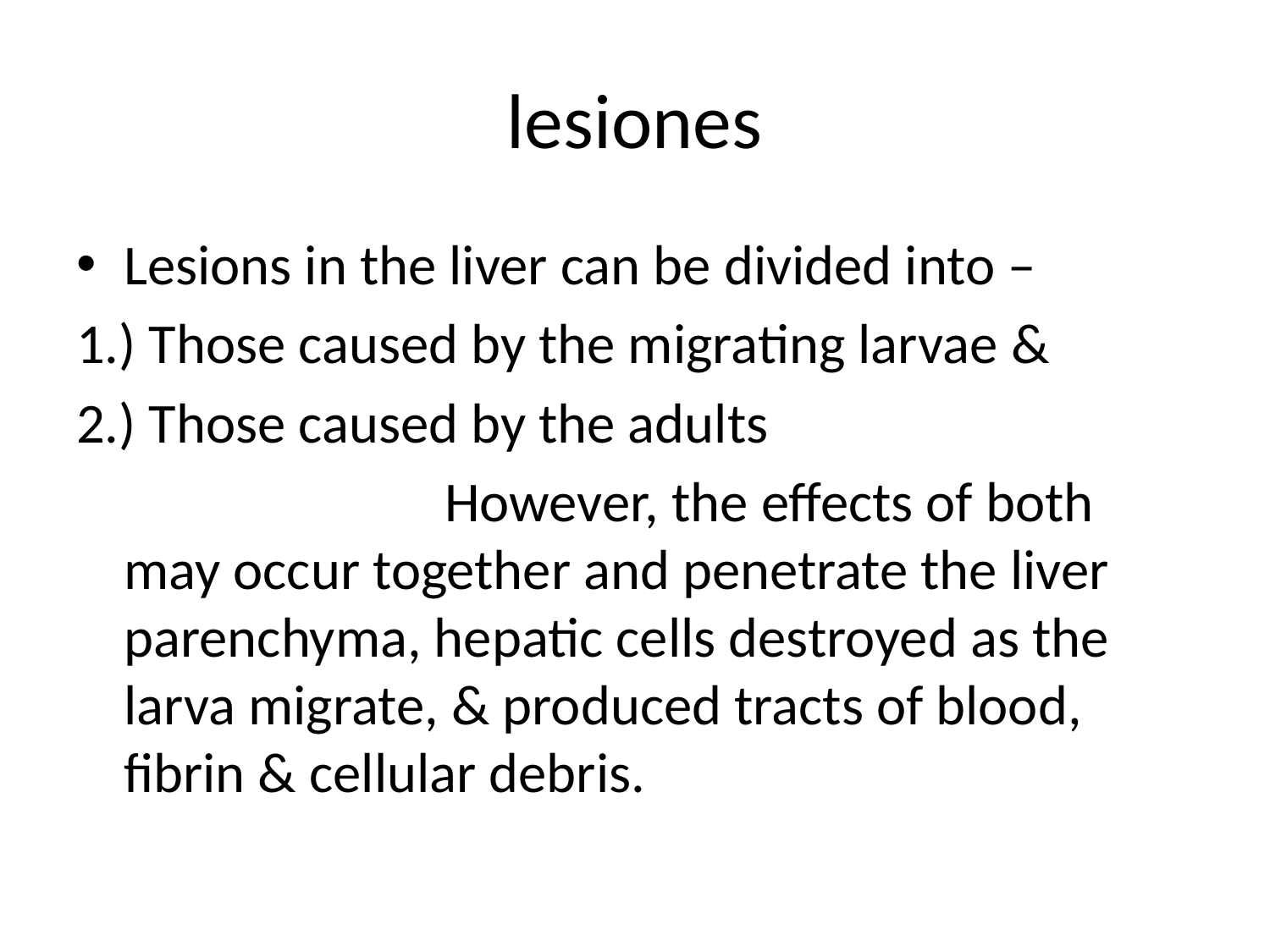

# lesiones
Lesions in the liver can be divided into –
1.) Those caused by the migrating larvae &
2.) Those caused by the adults
                             However, the effects of both may occur together and penetrate the liver parenchyma, hepatic cells destroyed as the larva migrate, & produced tracts of blood, fibrin & cellular debris.